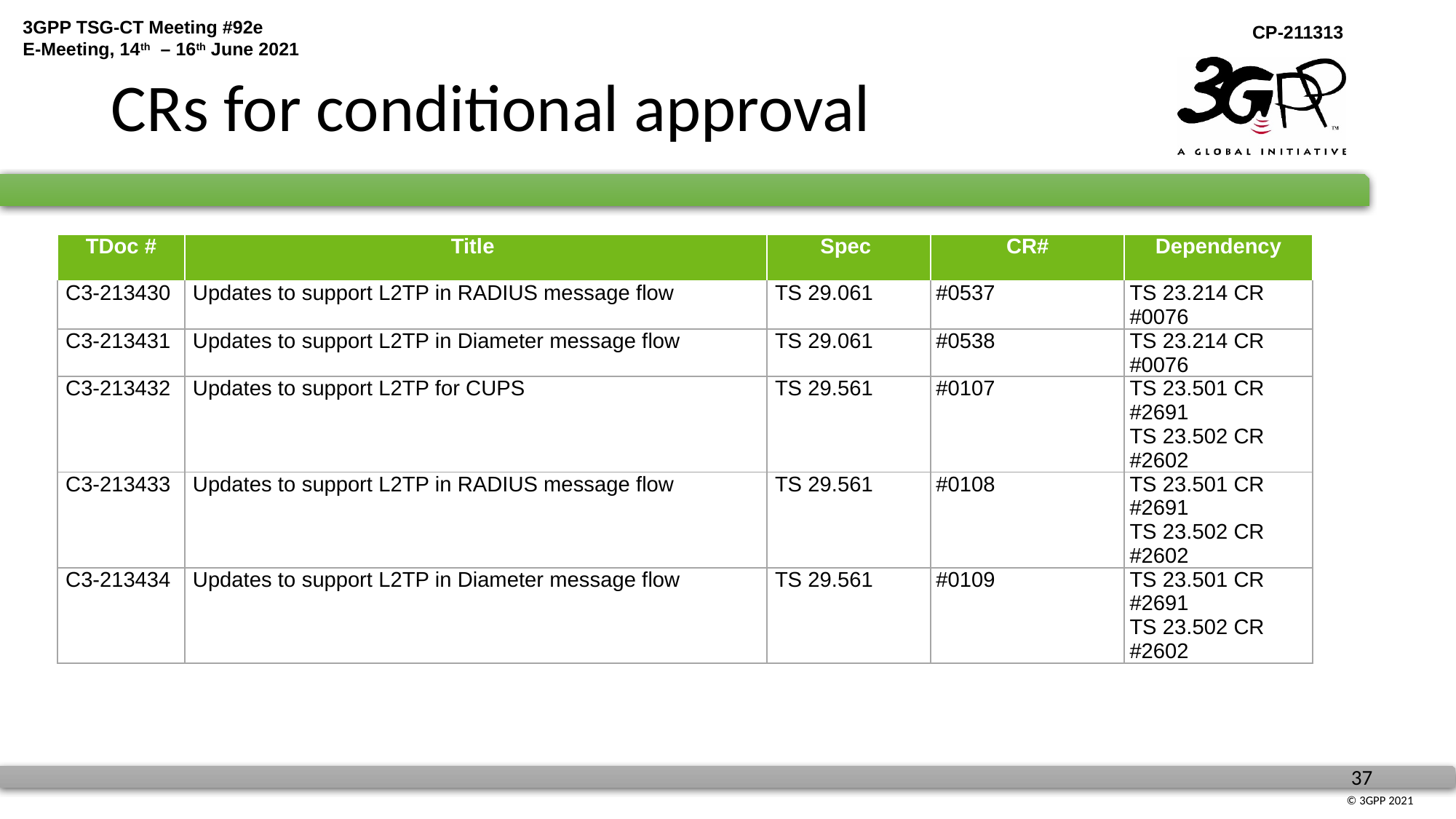

# CRs for conditional approval
| TDoc # | Title | Spec | CR# | Dependency |
| --- | --- | --- | --- | --- |
| C3-213430 | Updates to support L2TP in RADIUS message flow | TS 29.061 | #0537 | TS 23.214 CR #0076 |
| C3-213431 | Updates to support L2TP in Diameter message flow | TS 29.061 | #0538 | TS 23.214 CR #0076 |
| C3-213432 | Updates to support L2TP for CUPS | TS 29.561 | #0107 | TS 23.501 CR #2691 TS 23.502 CR #2602 |
| C3-213433 | Updates to support L2TP in RADIUS message flow | TS 29.561 | #0108 | TS 23.501 CR #2691 TS 23.502 CR #2602 |
| C3-213434 | Updates to support L2TP in Diameter message flow | TS 29.561 | #0109 | TS 23.501 CR #2691 TS 23.502 CR #2602 |